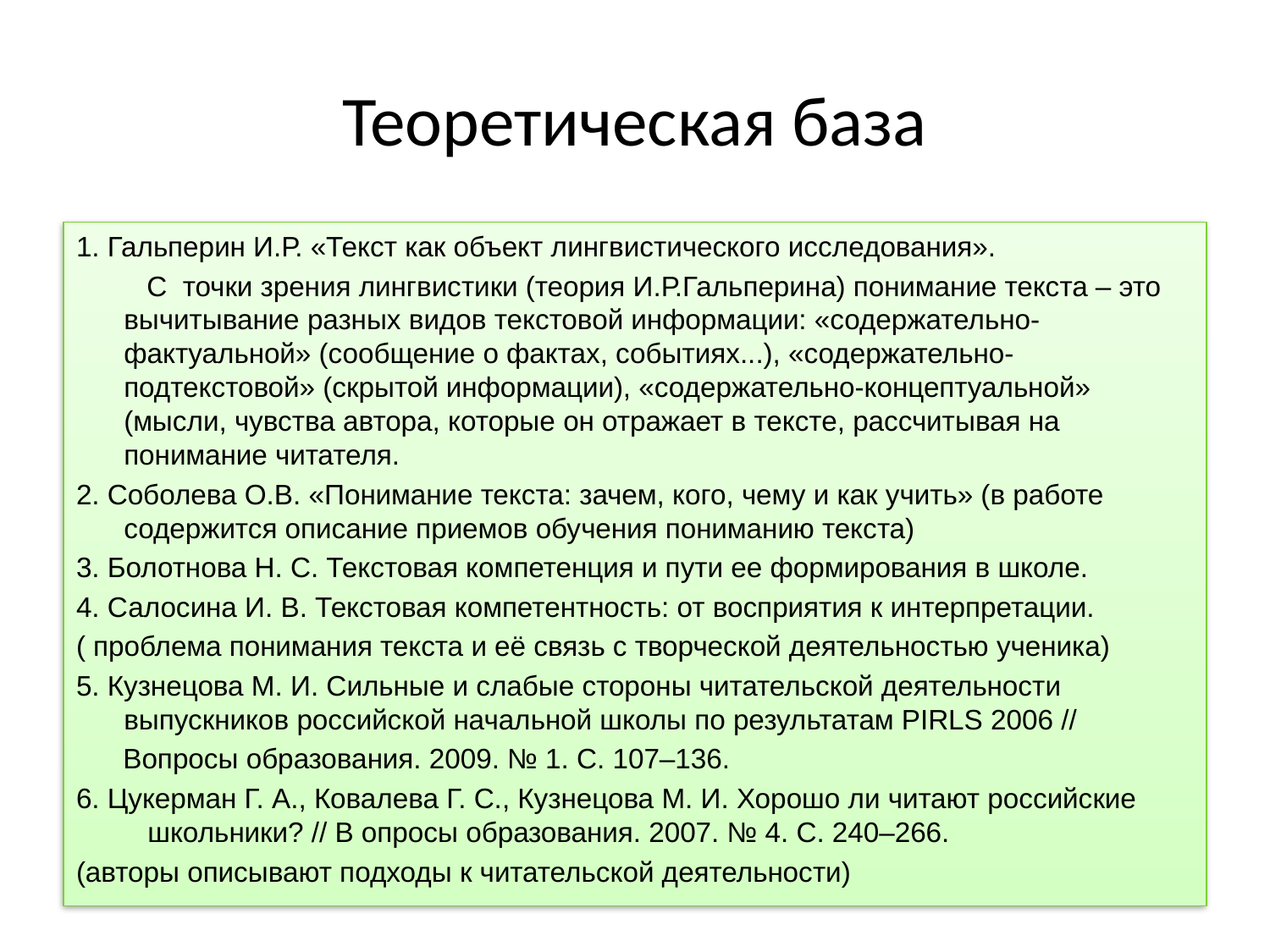

# Теоретическая база
1. Гальперин И.Р. «Текст как объект лингвистического исследования».
         С  точки зрения лингвистики (теория И.Р.Гальперина) понимание текста – это  вычитывание разных видов текстовой информации: «содержательно-фактуальной» (сообщение о фактах, событиях...), «содержательно-подтекстовой» (скрытой информации), «содержательно-концептуальной» (мысли, чувства автора, которые он отражает в тексте, рассчитывая на понимание читателя.
2. Соболева О.В. «Понимание текста: зачем, кого, чему и как учить» (в работе содержится описание приемов обучения пониманию текста)
3. Болотнова Н. С. Текстовая компетенция и пути ее формирования в школе.
4. Салосина И. В. Текстовая компетентность: от восприятия к интерпретации.
( проблема понимания текста и её связь с творческой деятельностью ученика)
5. Кузнецова М. И. Сильные и слабые стороны читательской деятельности выпускников российской начальной школы по результатам PIRLS 2006 //
      Вопросы образования. 2009. № 1. С. 107–136.
6. Цукерман Г. А., Ковалева Г. С., Кузнецова М. И. Хорошо ли читают российские школьники? // В опросы образования. 2007. № 4. С. 240–266.
(авторы описывают подходы к читательской деятельности)